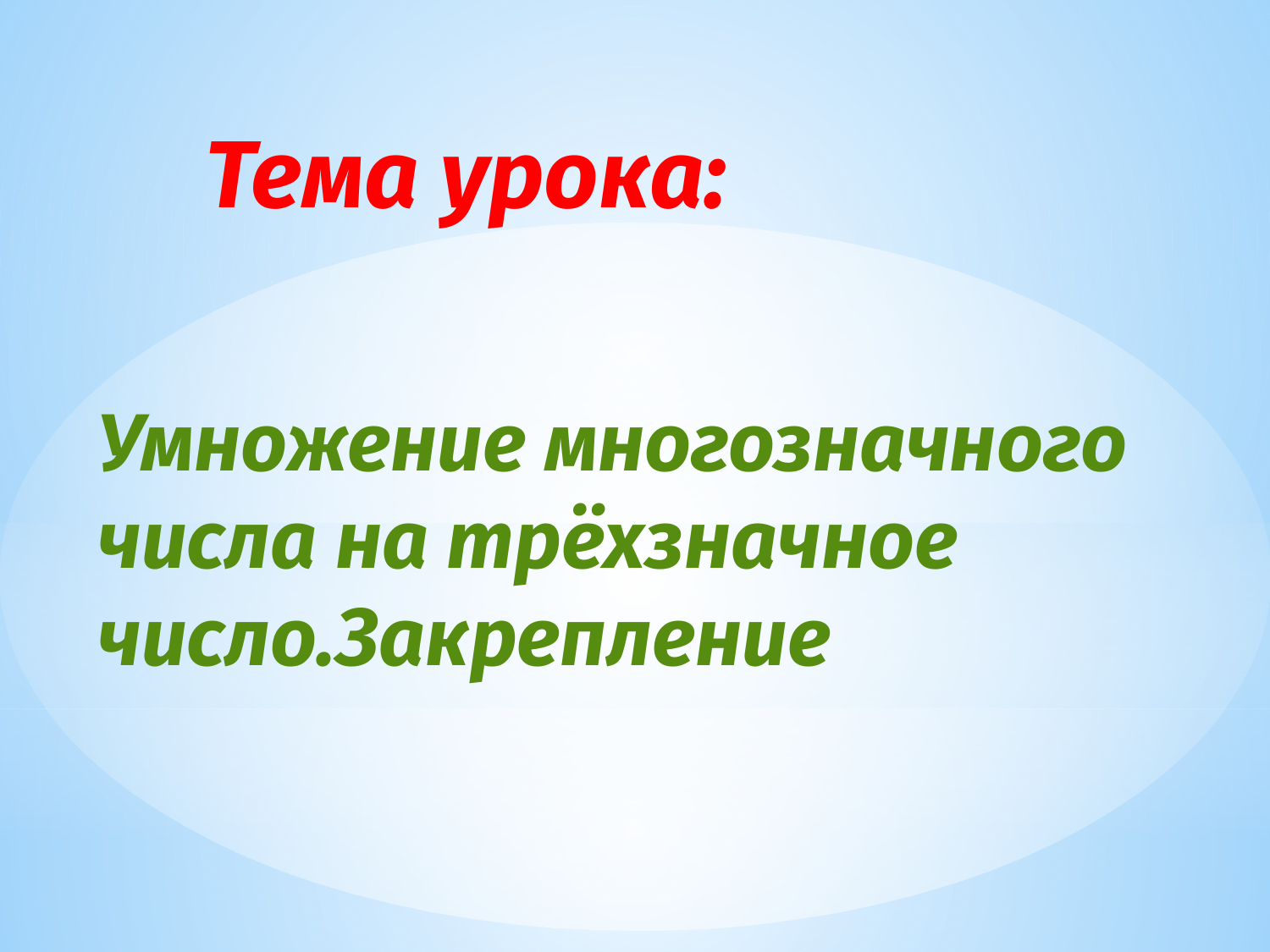

Тема урока:
# Умножение многозначного числа на трёхзначное число.Закрепление